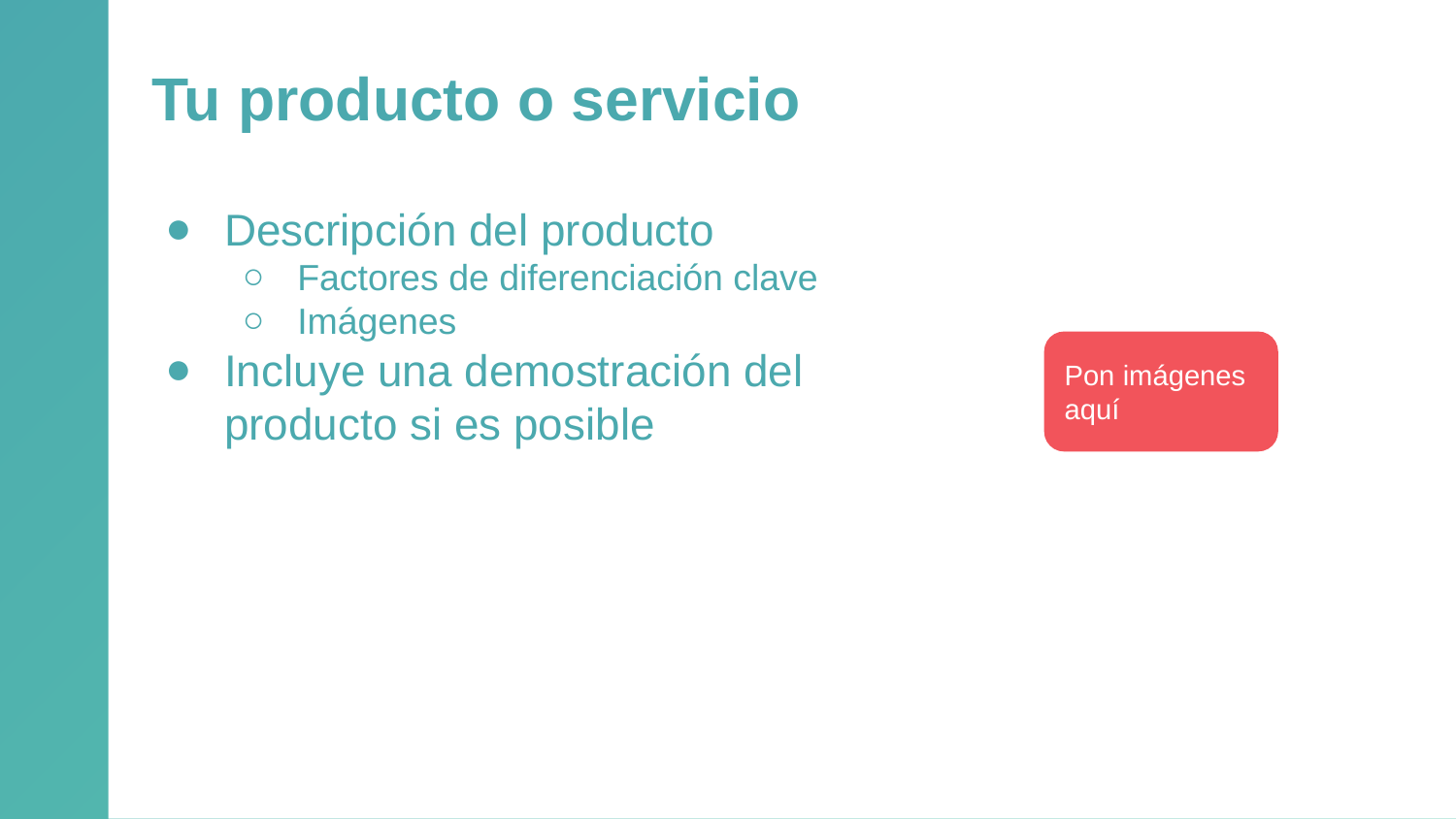

Tu producto o servicio
Descripción del producto
Factores de diferenciación clave
Imágenes
Incluye una demostración del producto si es posible
Pon imágenes aquí